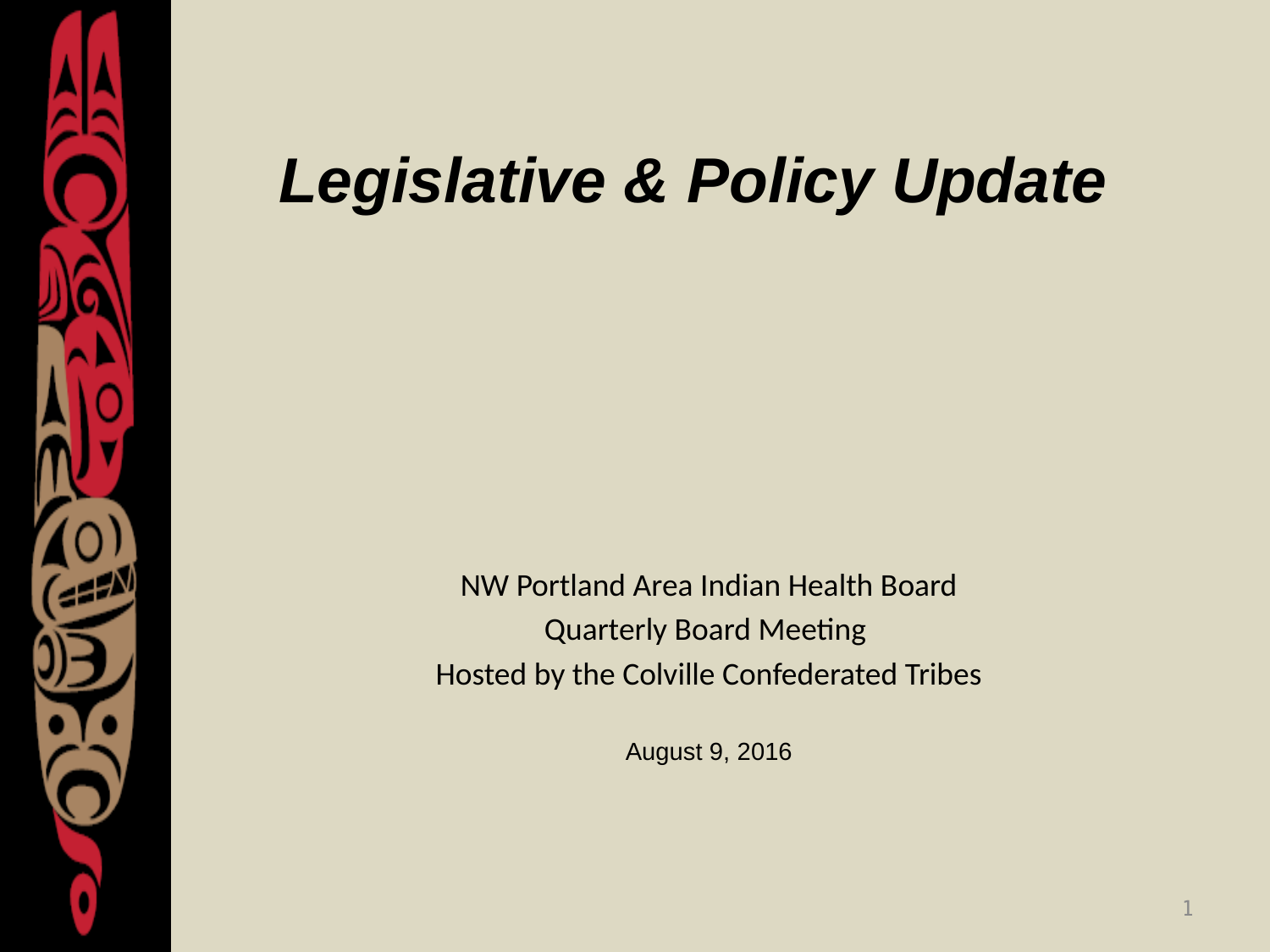

# Legislative & Policy Update
NW Portland Area Indian Health Board
Quarterly Board Meeting
Hosted by the Colville Confederated Tribes

August 9, 2016

1